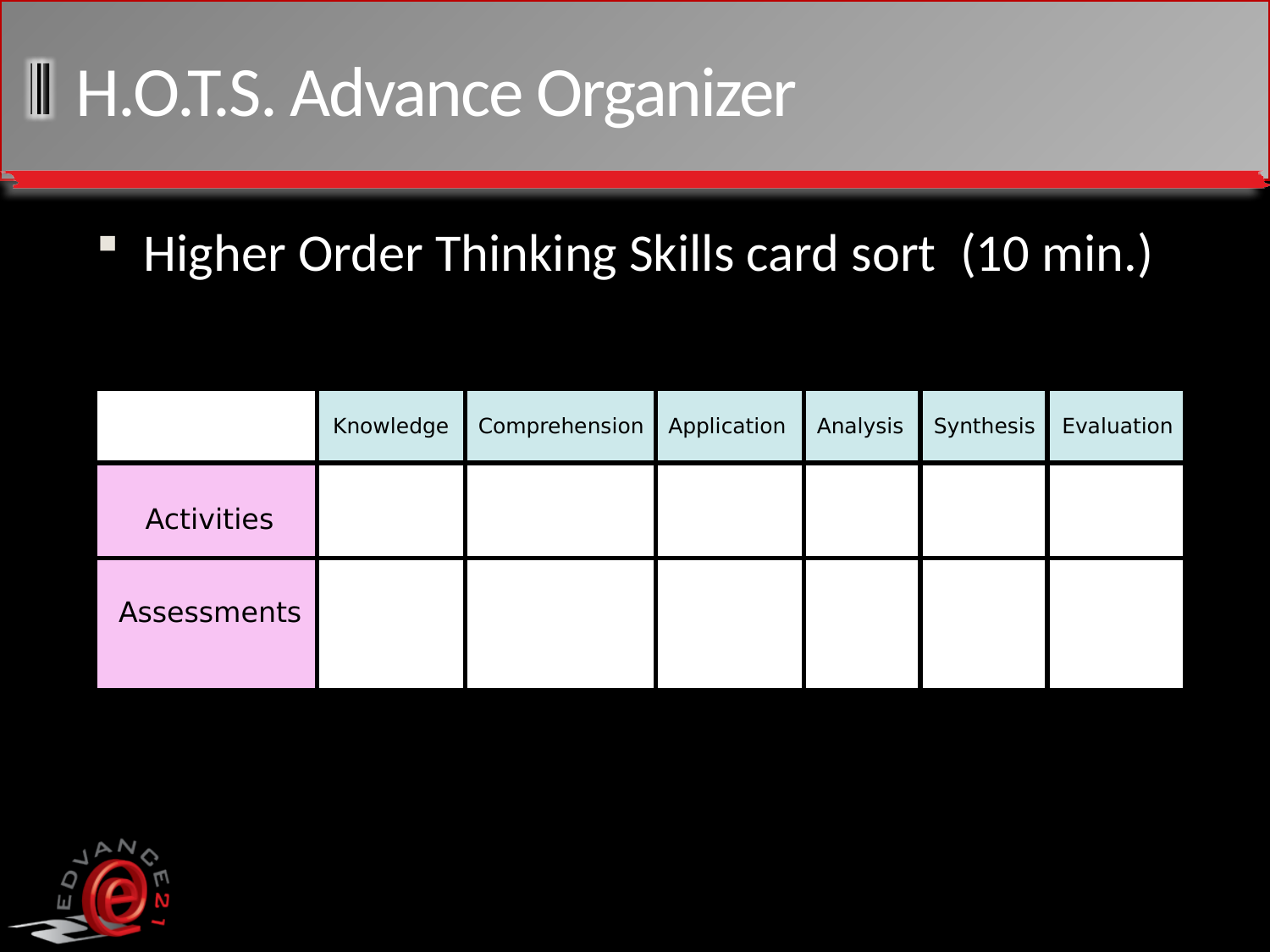

# H.O.T.S. Advance Organizer
Higher Order Thinking Skills card sort  (10 min.)
|  |  |  |  |  |  |  |
| --- | --- | --- | --- | --- | --- | --- |
|  |  |  |  |  |  |  |
|  |  |  |  |  |  |  |
  Knowledge
Comprehension
Application
Analysis
Synthesis
Evaluation
Activities

Assessments